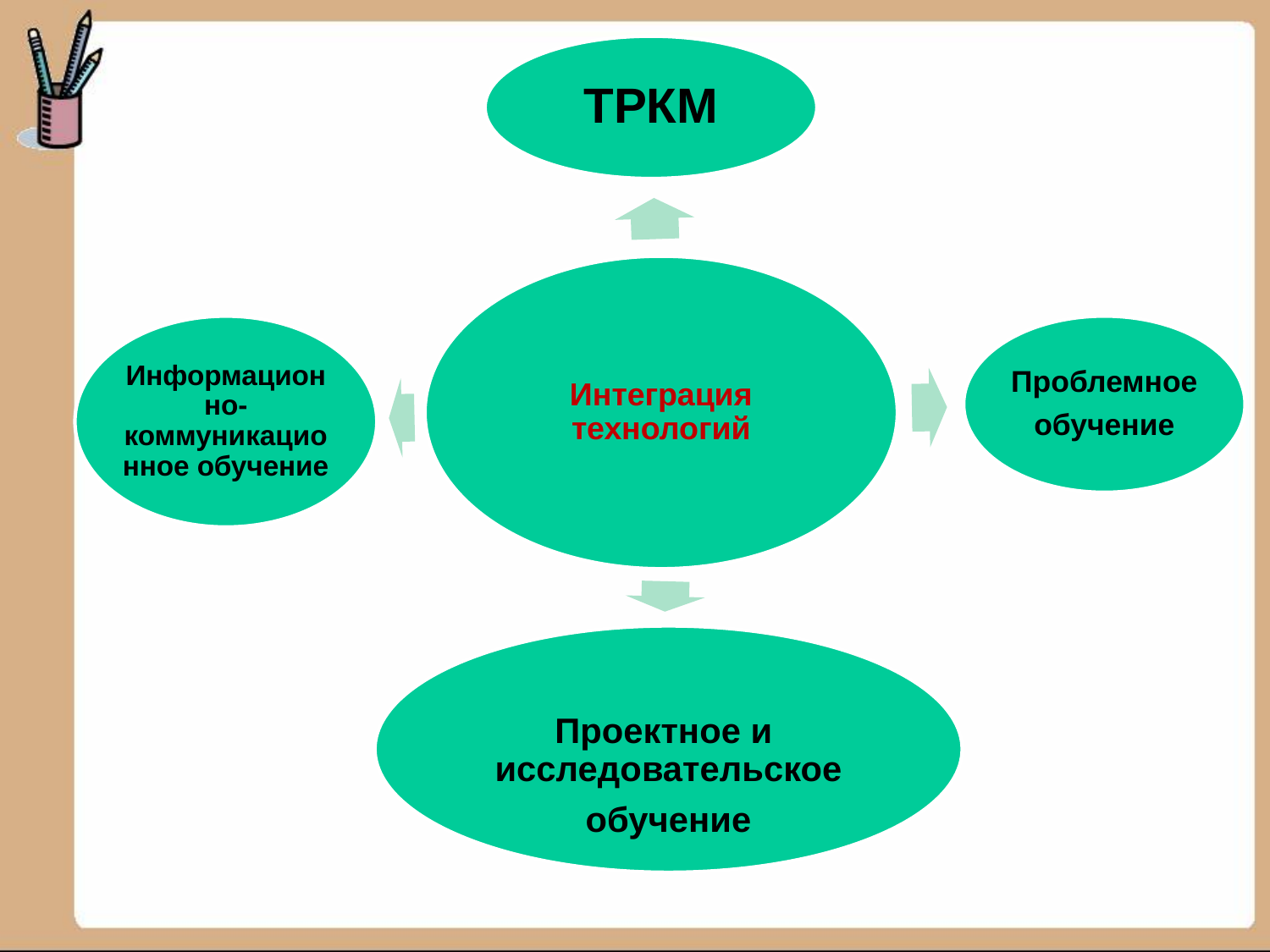

#
Интеграция технологий

ТРКМ

Проблемное
обучение

Проектное и  исследовательское
обучение

Информационно-коммуникационное обучение